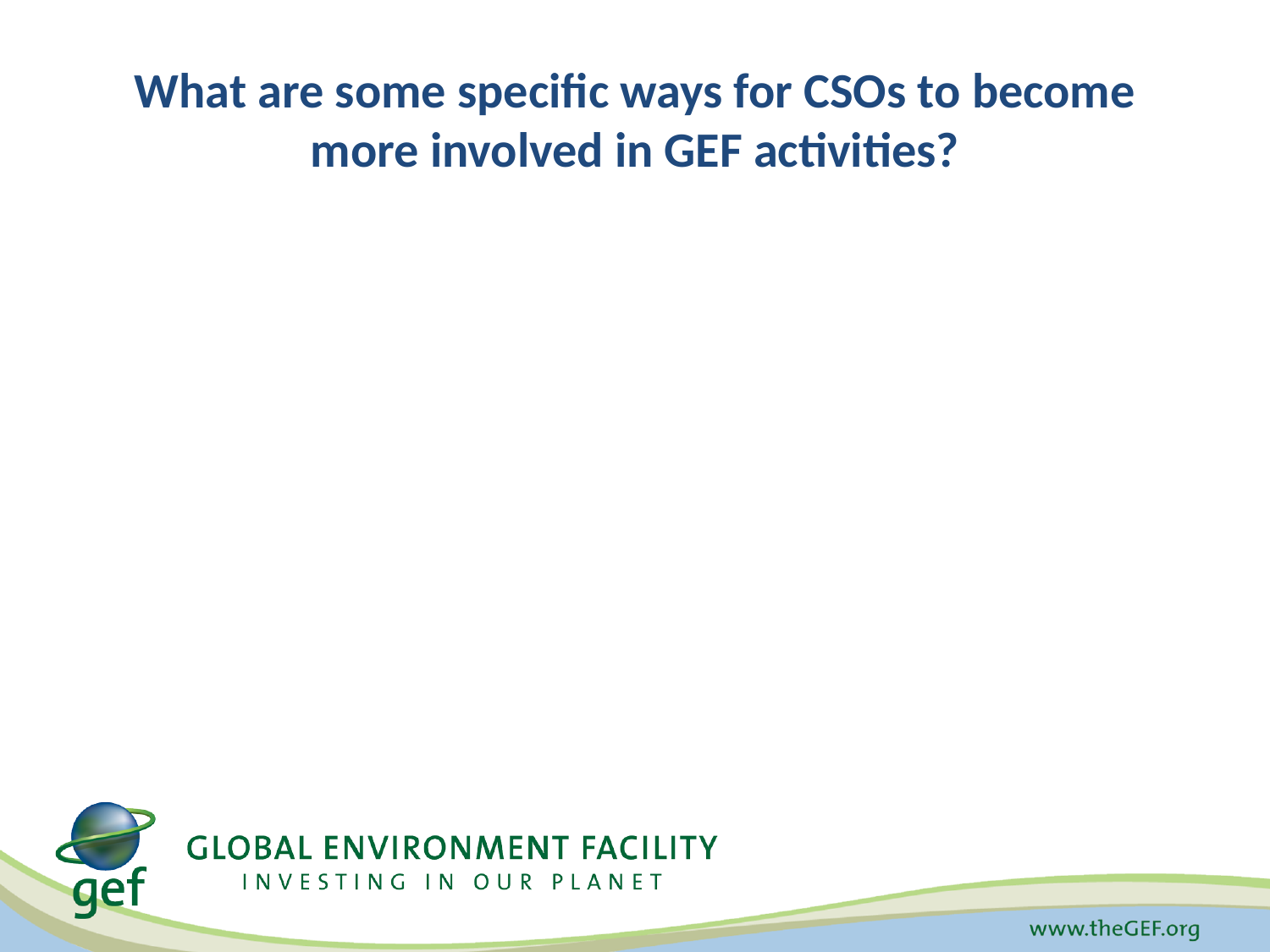

# What are some specific ways for CSOs to become more involved in GEF activities?